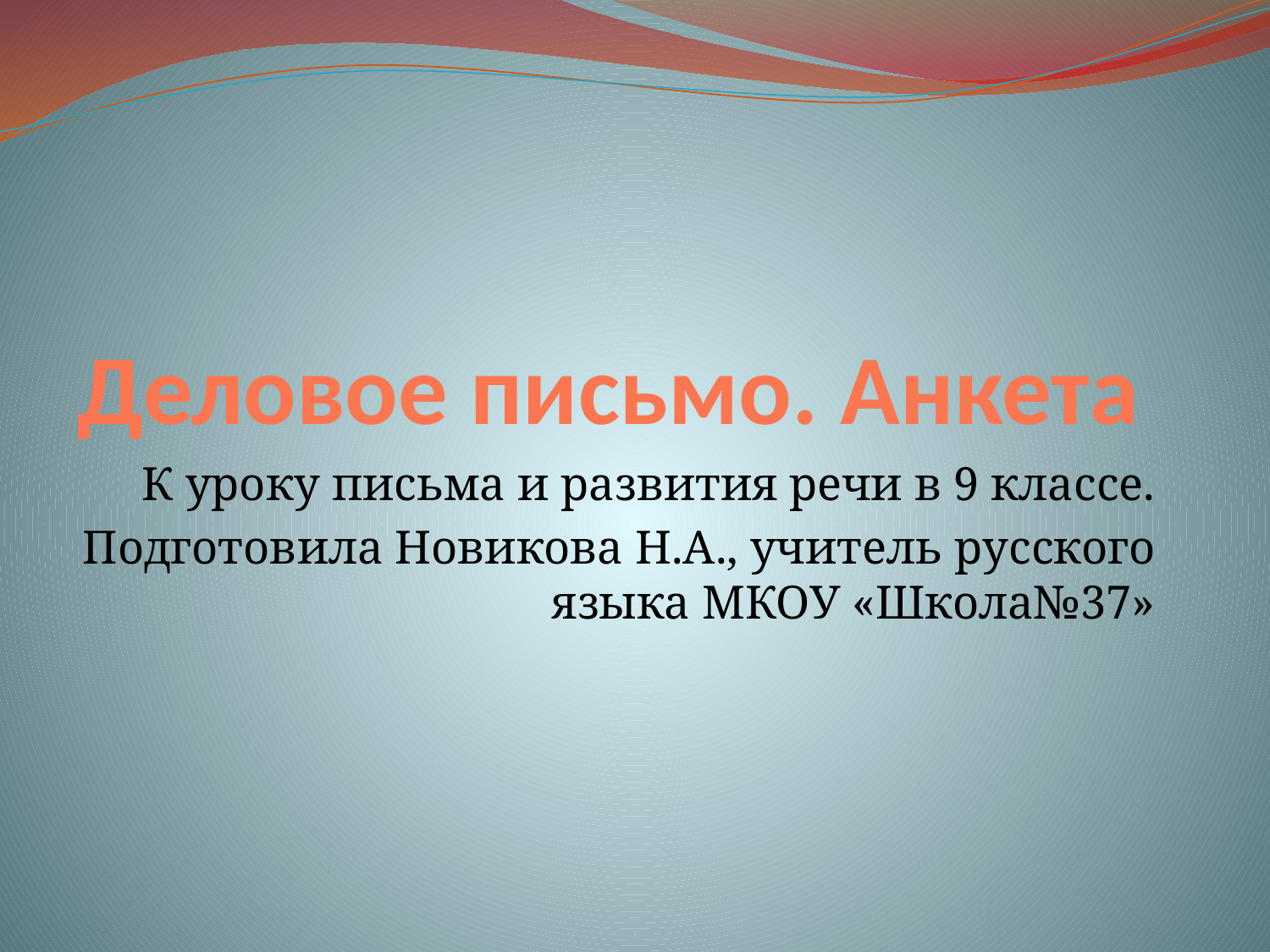

# Деловое письмо. Анкета
К уроку письма и развития речи в 9 классе.
Подготовила Новикова Н.А., учитель русского языка МКОУ «Школа№37»